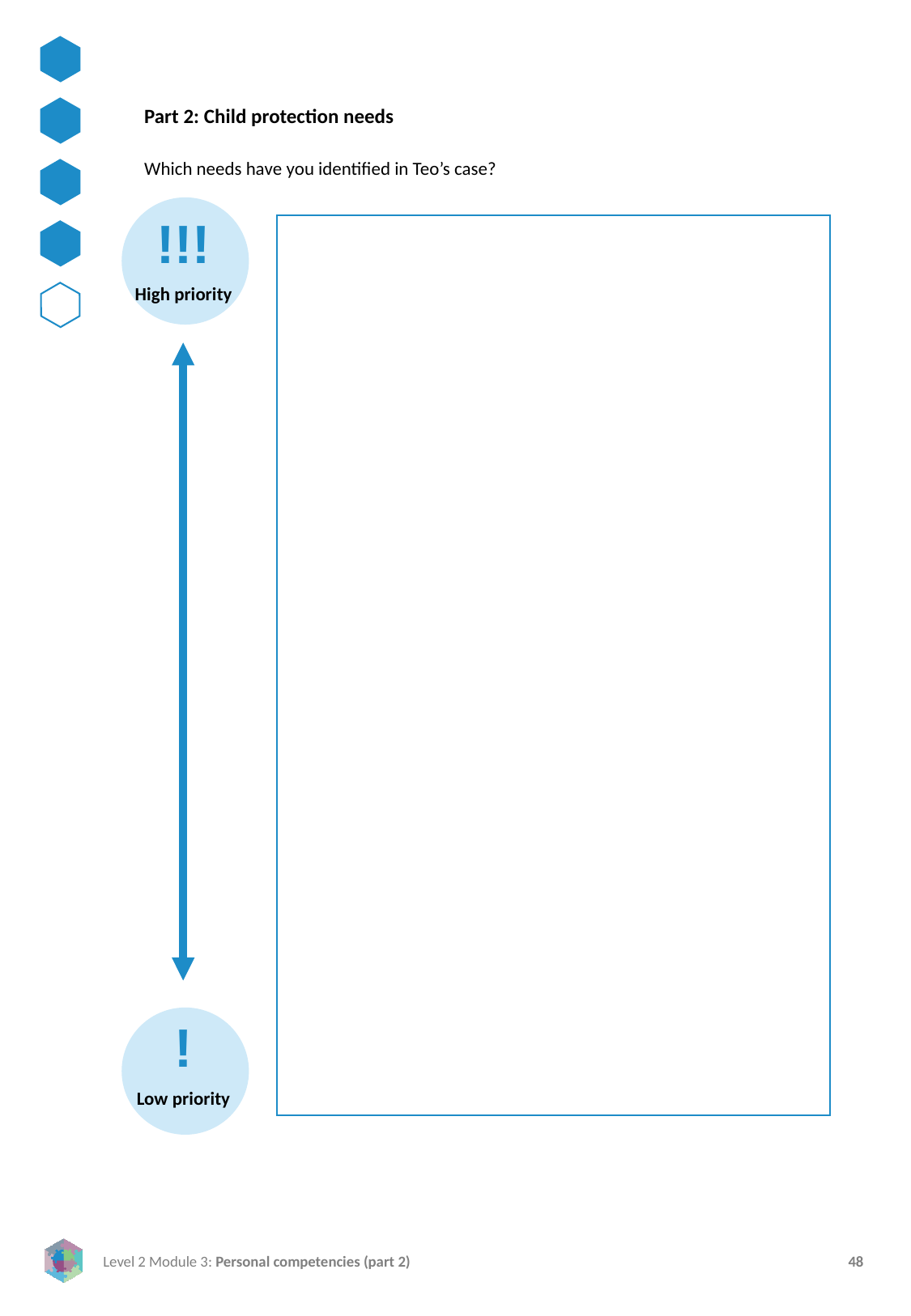

Part 2: Child protection needs

Which needs have you identified in Teo’s case?

!!!

High priority

!

Low priority